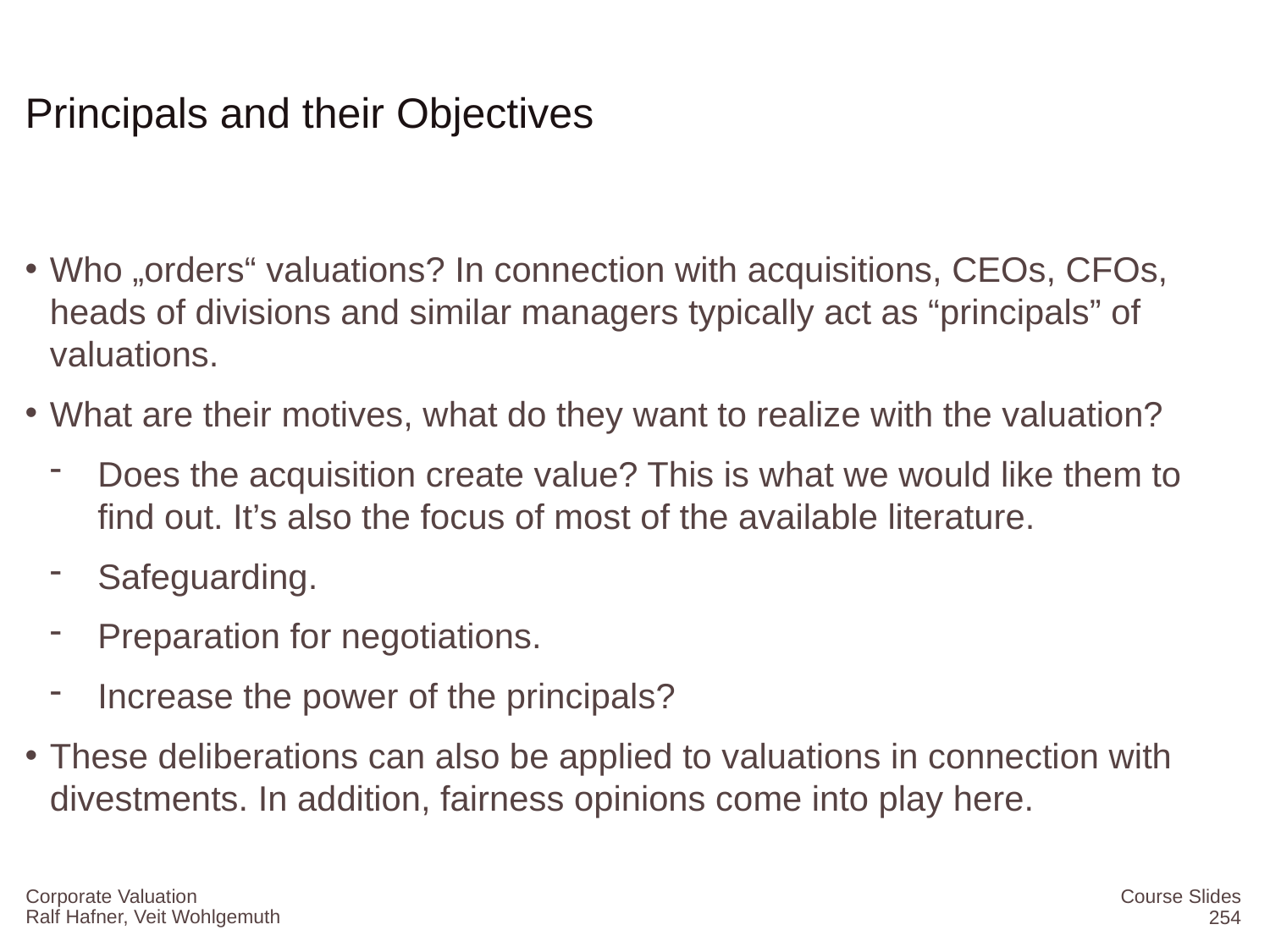

# Principals and their Objectives
Who „orders“ valuations? In connection with acquisitions, CEOs, CFOs, heads of divisions and similar managers typically act as “principals” of valuations.
What are their motives, what do they want to realize with the valuation?
Does the acquisition create value? This is what we would like them to find out. It’s also the focus of most of the available literature.
Safeguarding.
Preparation for negotiations.
Increase the power of the principals?
These deliberations can also be applied to valuations in connection with divestments. In addition, fairness opinions come into play here.
Corporate Valuation
Course Slides
254